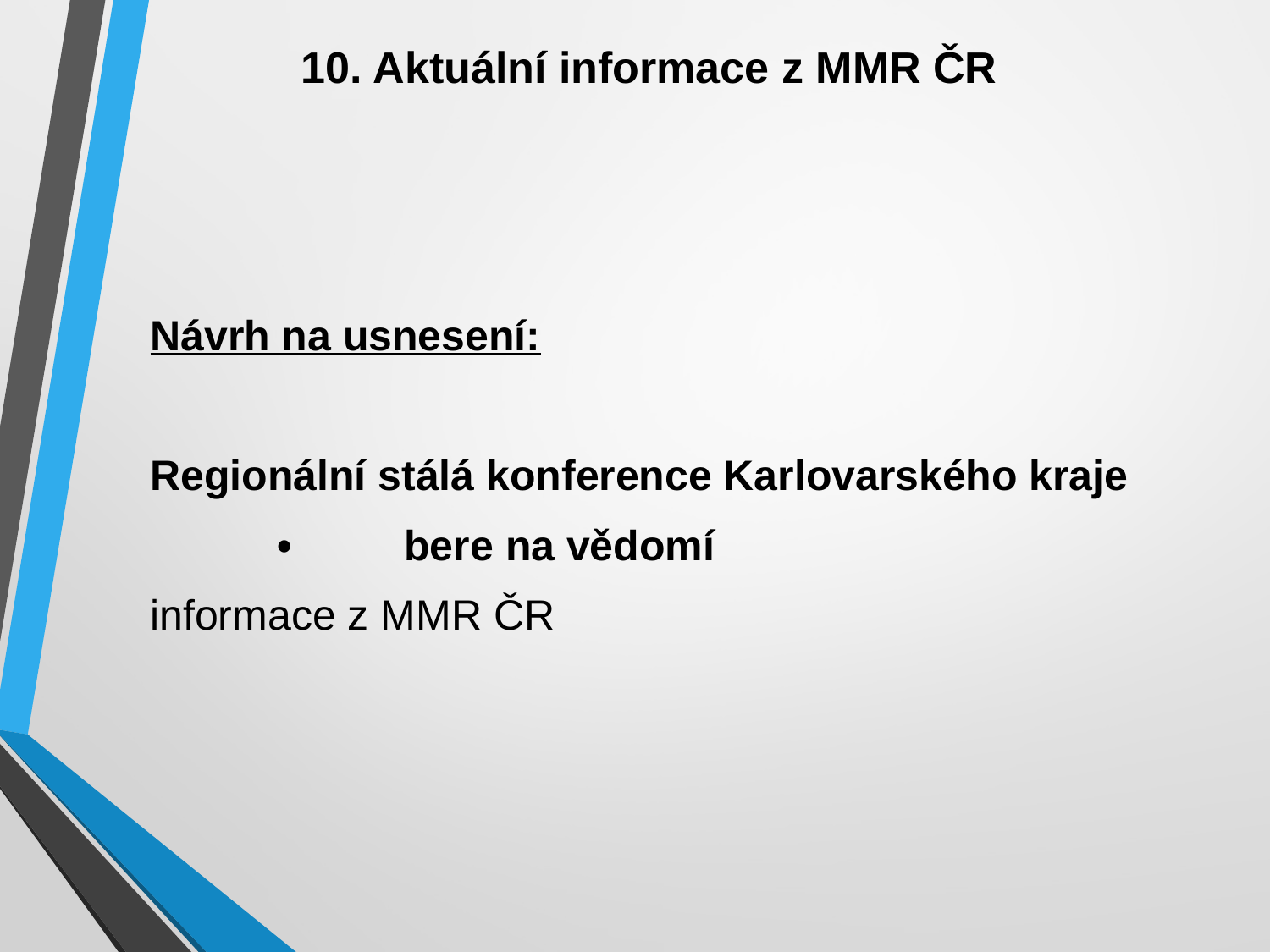

# 10. Aktuální informace z MMR ČR
Návrh na usnesení:

Regionální stálá konference Karlovarského kraje
 	•	bere na vědomí
informace z MMR ČR